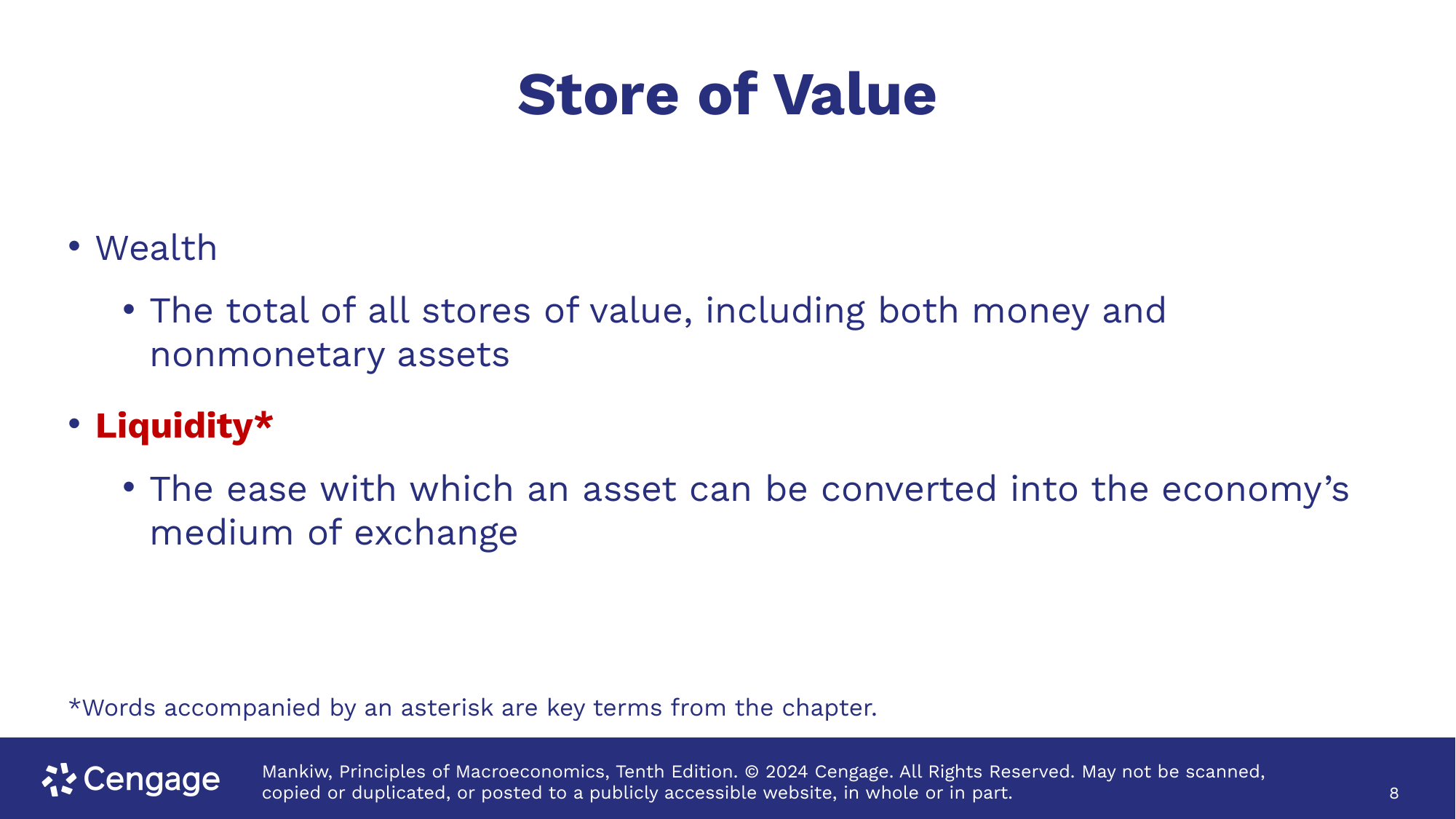

# Store of Value
Wealth
The total of all stores of value, including both money and nonmonetary assets
Liquidity*
The ease with which an asset can be converted into the economy’s medium of exchange
*Words accompanied by an asterisk are key terms from the chapter.